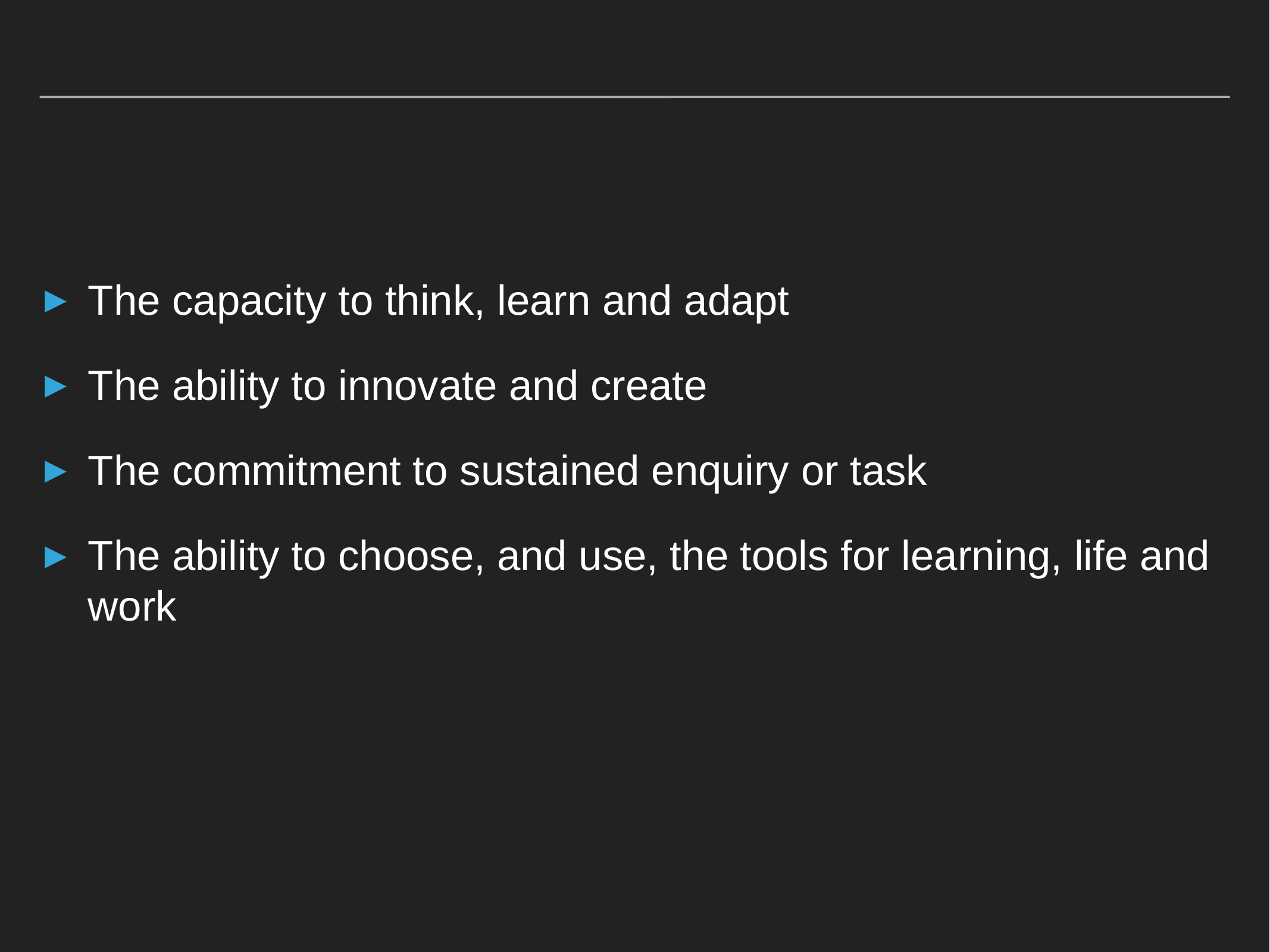

#
The capacity to think, learn and adapt
The ability to innovate and create
The commitment to sustained enquiry or task
The ability to choose, and use, the tools for learning, life and work